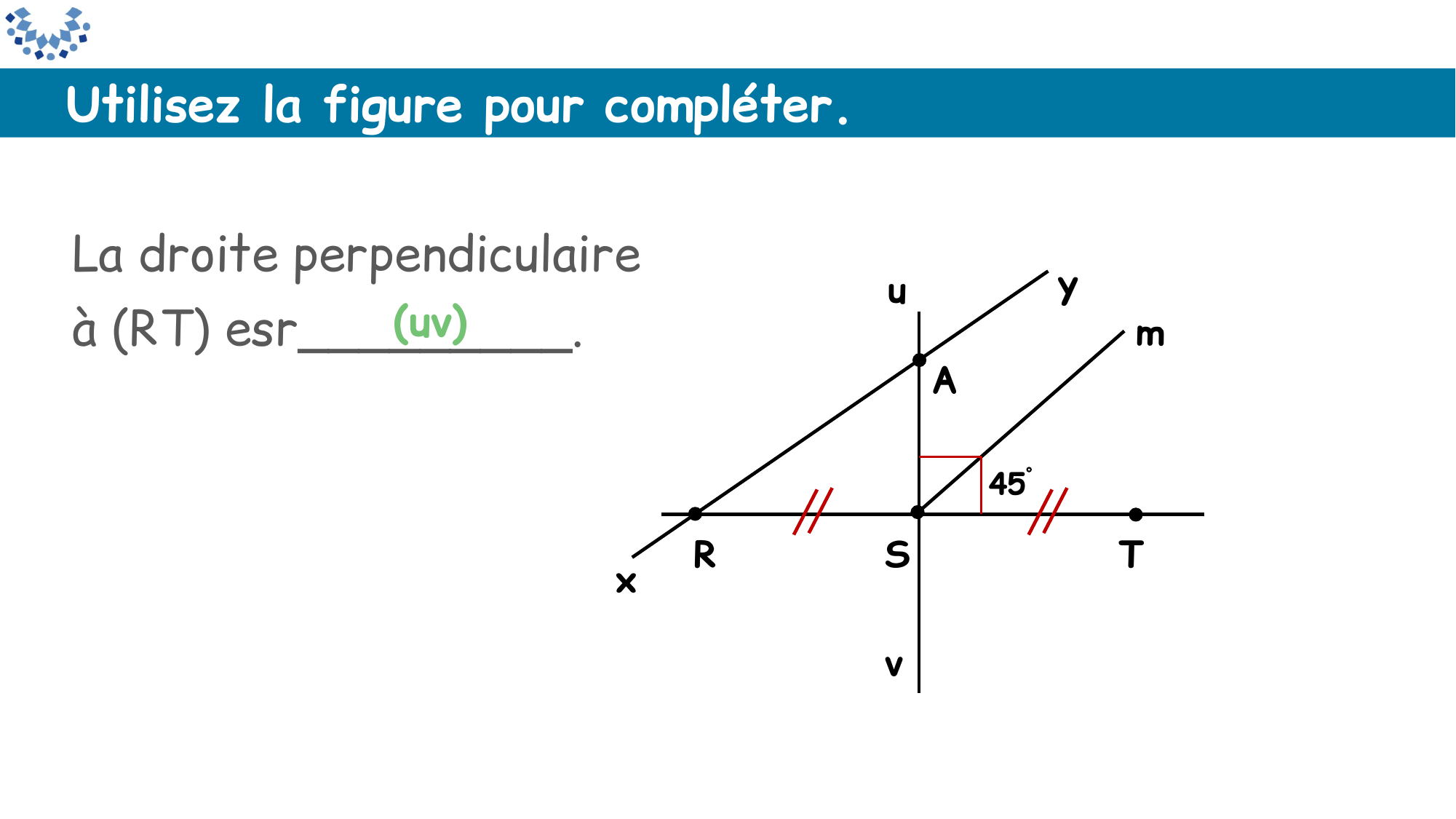

Utilisez la figure pour compléter.
La droite perpendiculaire
à (RT) esr_________.
y
m

45°

S
T
R
x
v
u
A

   (uv)